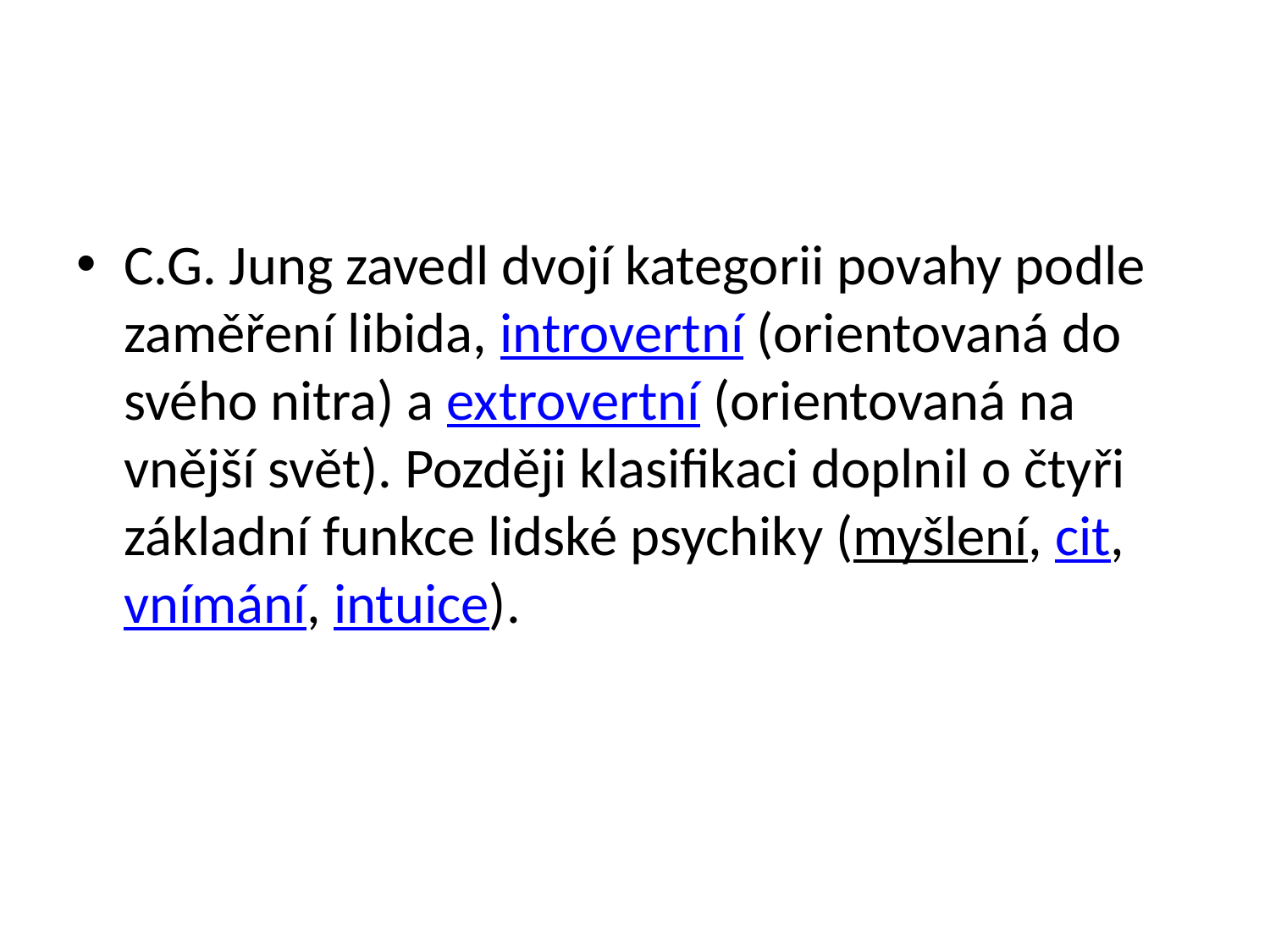

#
C.G. Jung zavedl dvojí kategorii povahy podle zaměření libida, introvertní (orientovaná do svého nitra) a extrovertní (orientovaná na vnější svět). Později klasifikaci doplnil o čtyři základní funkce lidské psychiky (myšlení, cit, vnímání, intuice).